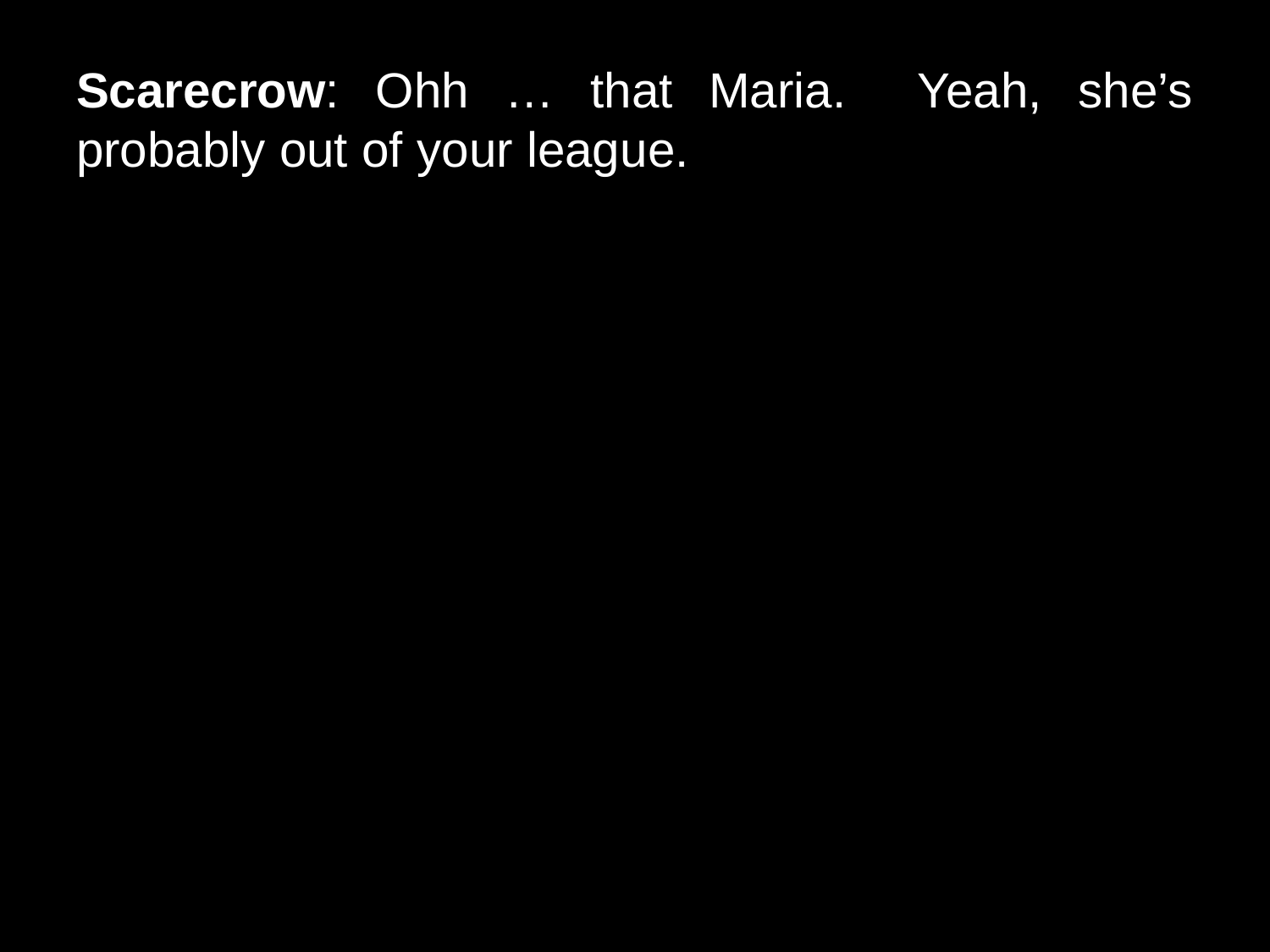

# Scarecrow: Ohh … that Maria.  Yeah, she’s probably out of your league.